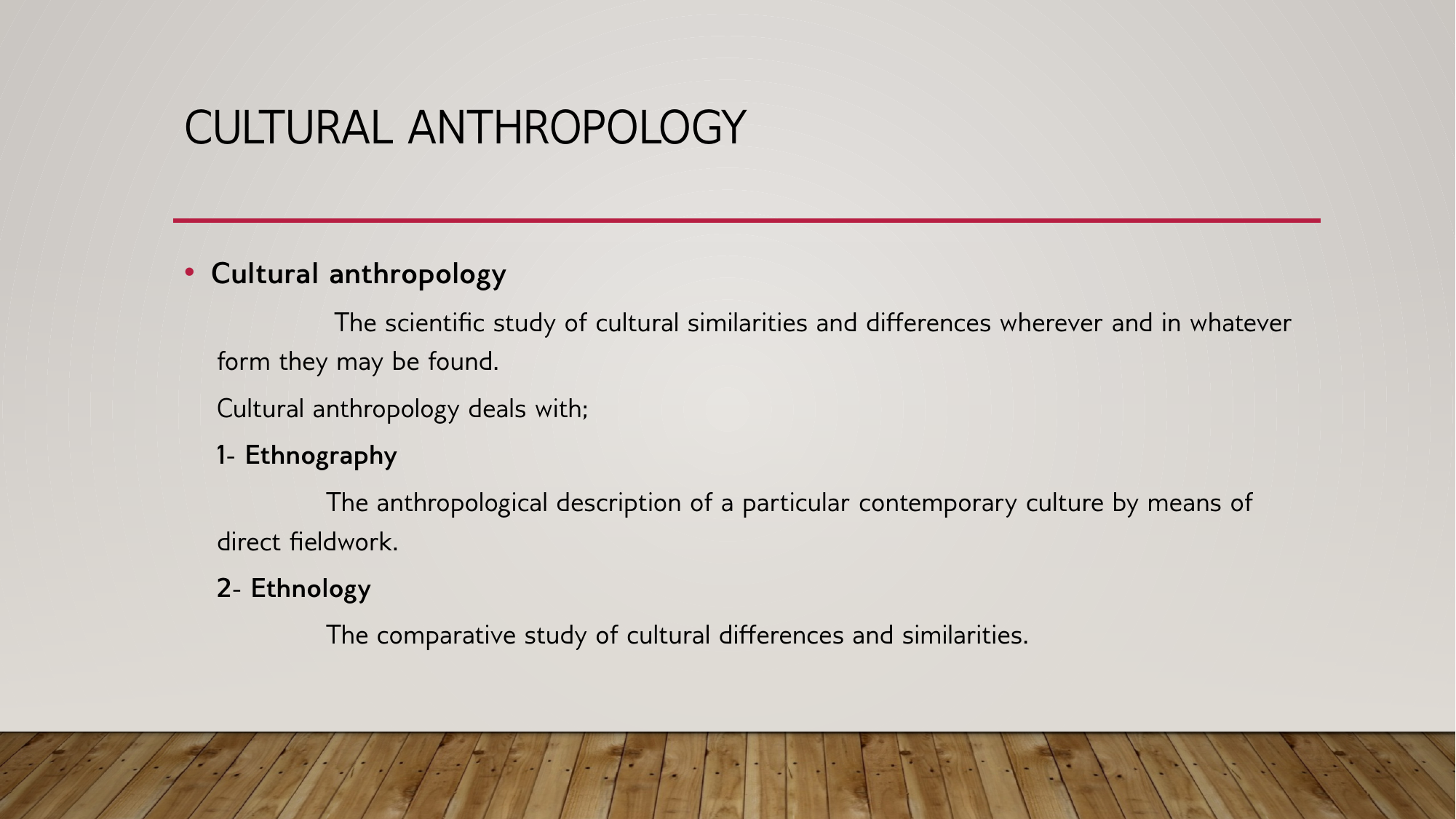

# Cultural anthropology
Cultural anthropology
	 The scientific study of cultural similarities and differences wherever and in whatever 	 form they may be found.
Cultural anthropology deals with;
1- Ethnography
	The anthropological description of a particular contemporary culture by means of 	direct fieldwork.
2- Ethnology
	The comparative study of cultural differences and similarities.